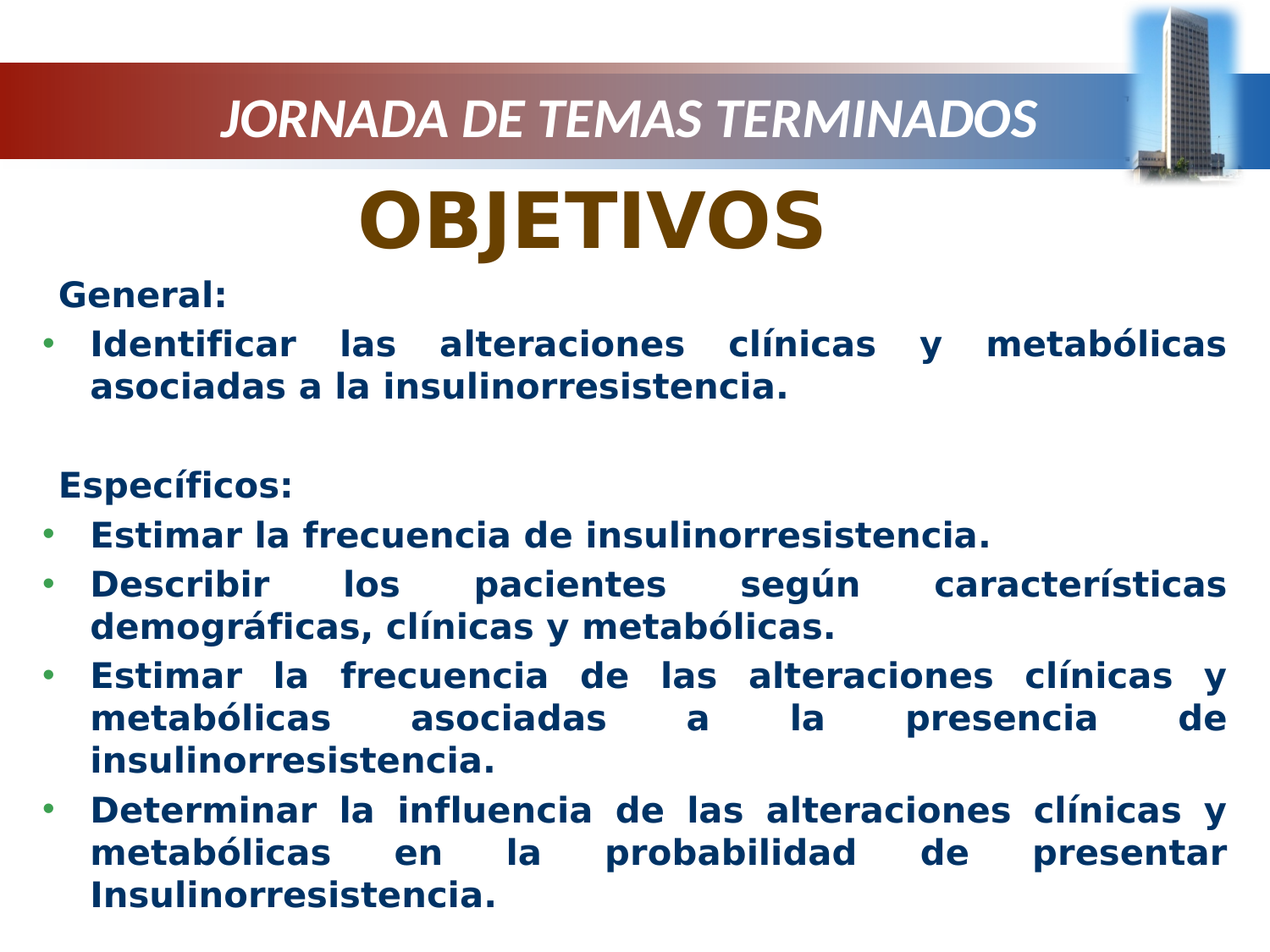

# JORNADA DE TEMAS TERMINADOS
OBJETIVOS
General:
Identificar las alteraciones clínicas y metabólicas asociadas a la insulinorresistencia.

Específicos:
Estimar la frecuencia de insulinorresistencia.
Describir los pacientes según características demográficas, clínicas y metabólicas.
Estimar la frecuencia de las alteraciones clínicas y metabólicas asociadas a la presencia de insulinorresistencia.
Determinar la influencia de las alteraciones clínicas y metabólicas en la probabilidad de presentar Insulinorresistencia.